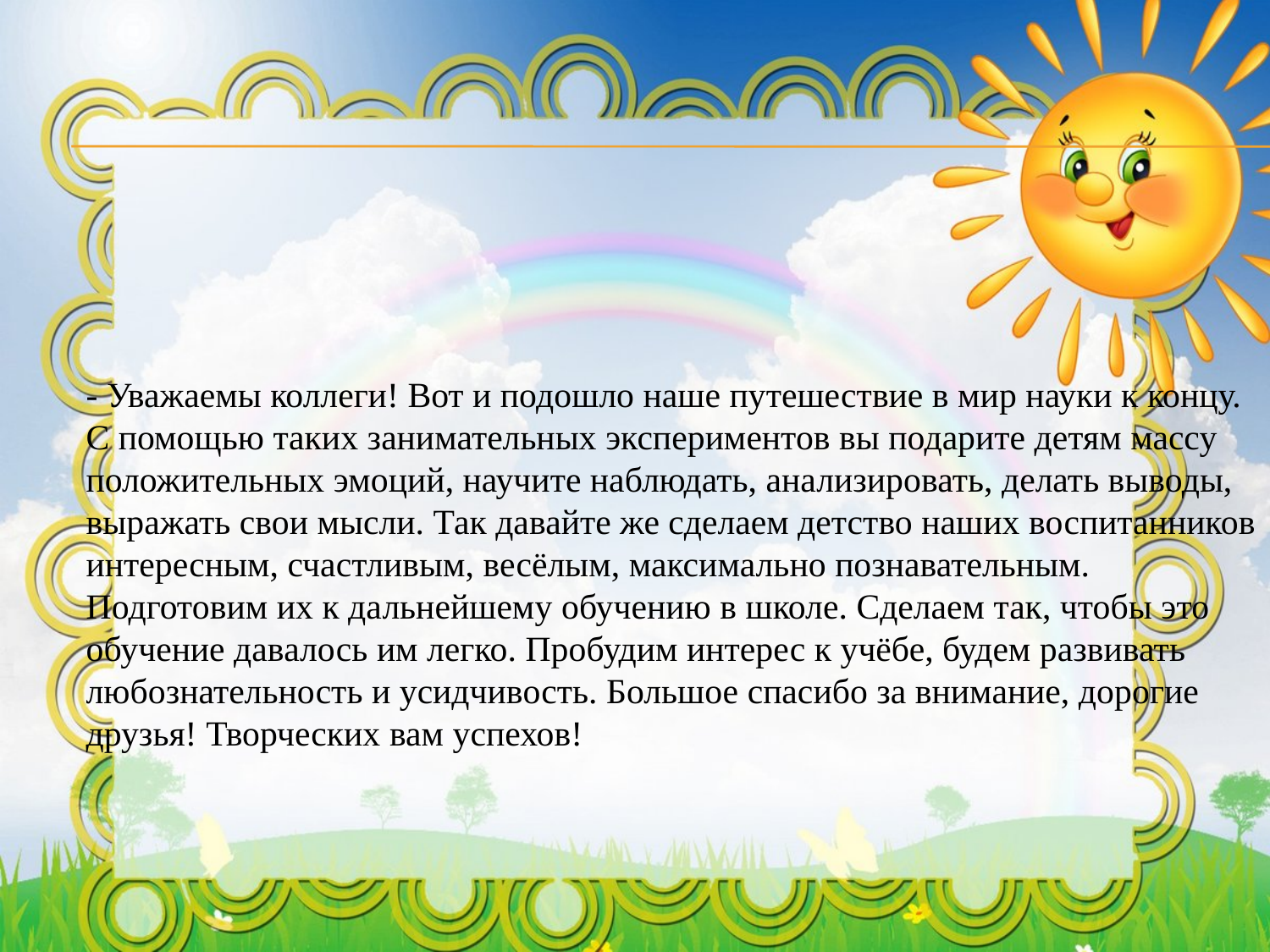

- Уважаемы коллеги! Вот и подошло наше путешествие в мир науки к концу. С помощью таких занимательных экспериментов вы подарите детям массу положительных эмоций, научите наблюдать, анализировать, делать выводы, выражать свои мысли. Так давайте же сделаем детство наших воспитанников интересным, счастливым, весёлым, максимально познавательным. Подготовим их к дальнейшему обучению в школе. Сделаем так, чтобы это обучение давалось им легко. Пробудим интерес к учёбе, будем развивать любознательность и усидчивость. Большое спасибо за внимание, дорогие друзья! Творческих вам успехов!